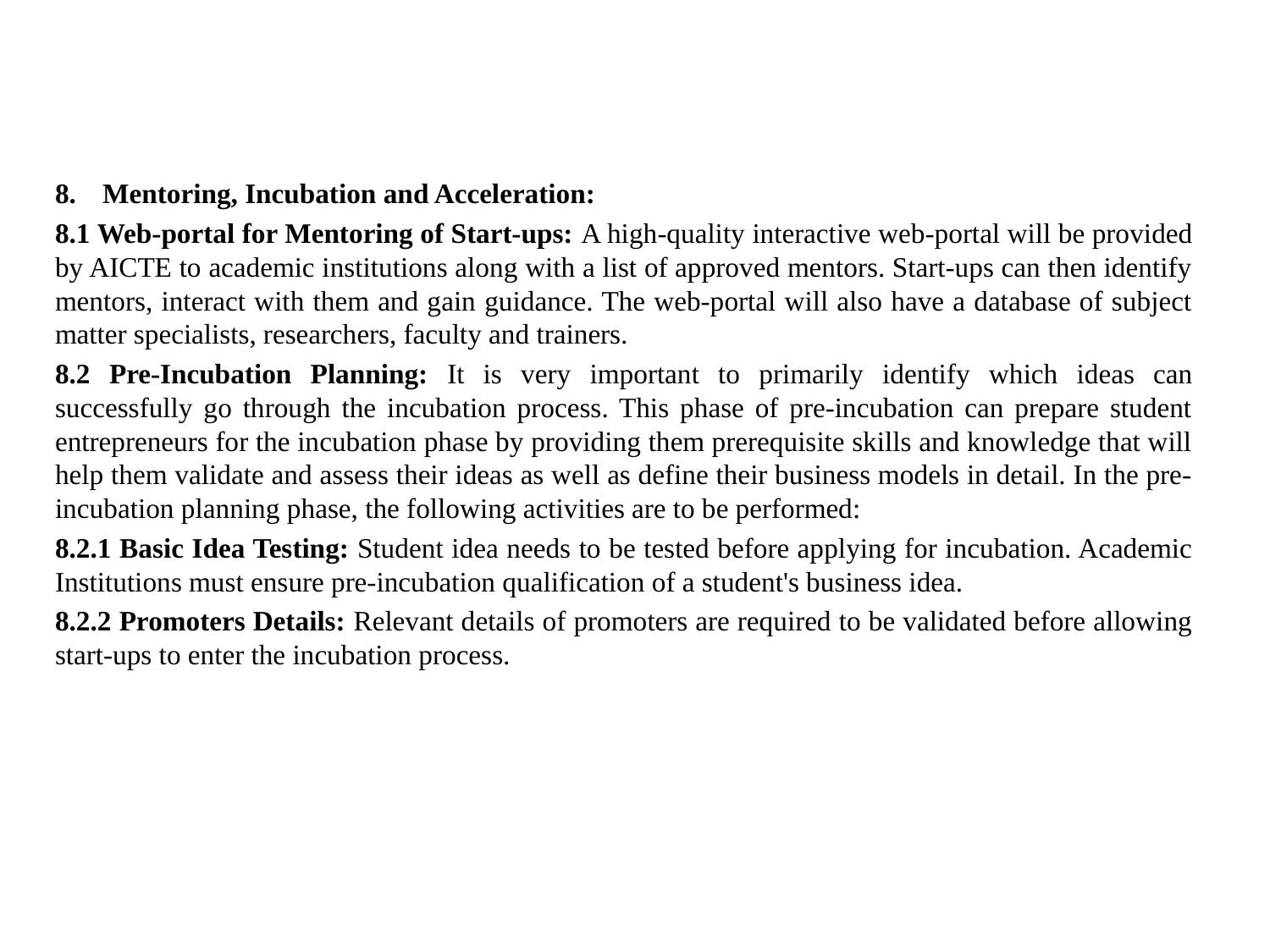

Mentoring, Incubation and Acceleration:
8.1 Web-portal for Mentoring of Start-ups: A high-quality interactive web-portal will be provided by AICTE to academic institutions along with a list of approved mentors. Start-ups can then identify mentors, interact with them and gain guidance. The web-portal will also have a database of subject matter specialists, researchers, faculty and trainers.
8.2 Pre-Incubation Planning: It is very important to primarily identify which ideas can successfully go through the incubation process. This phase of pre-incubation can prepare student entrepreneurs for the incubation phase by providing them prerequisite skills and knowledge that will help them validate and assess their ideas as well as define their business models in detail. In the pre-incubation planning phase, the following activities are to be performed:
8.2.1 Basic Idea Testing: Student idea needs to be tested before applying for incubation. Academic Institutions must ensure pre-incubation qualification of a student's business idea.
8.2.2 Promoters Details: Relevant details of promoters are required to be validated before allowing start-ups to enter the incubation process.